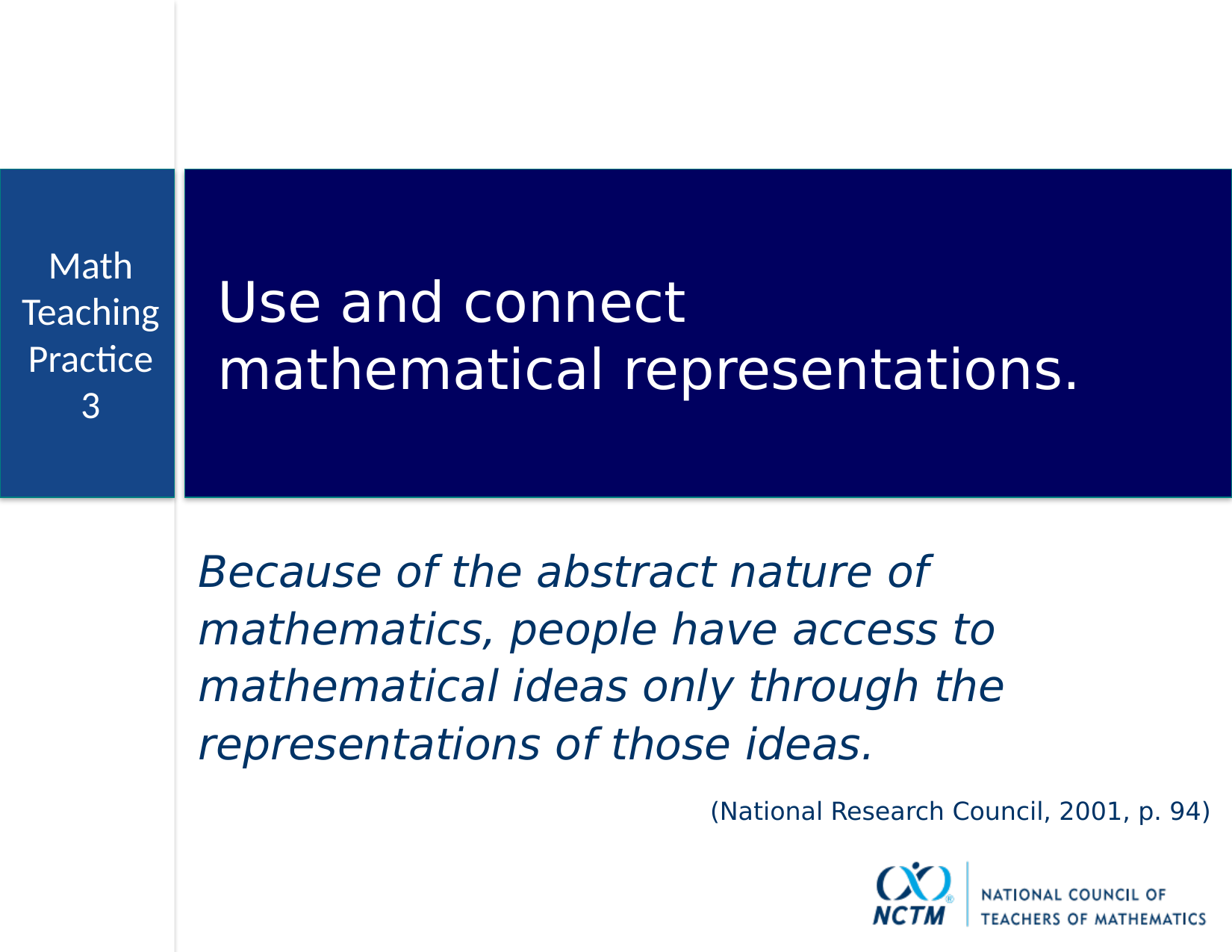

Use and connect
mathematical representations.
Math
Teaching
Practice
3
Because of the abstract nature of mathematics, people have access to mathematical ideas only through the representations of those ideas.

(National Research Council, 2001, p. 94)